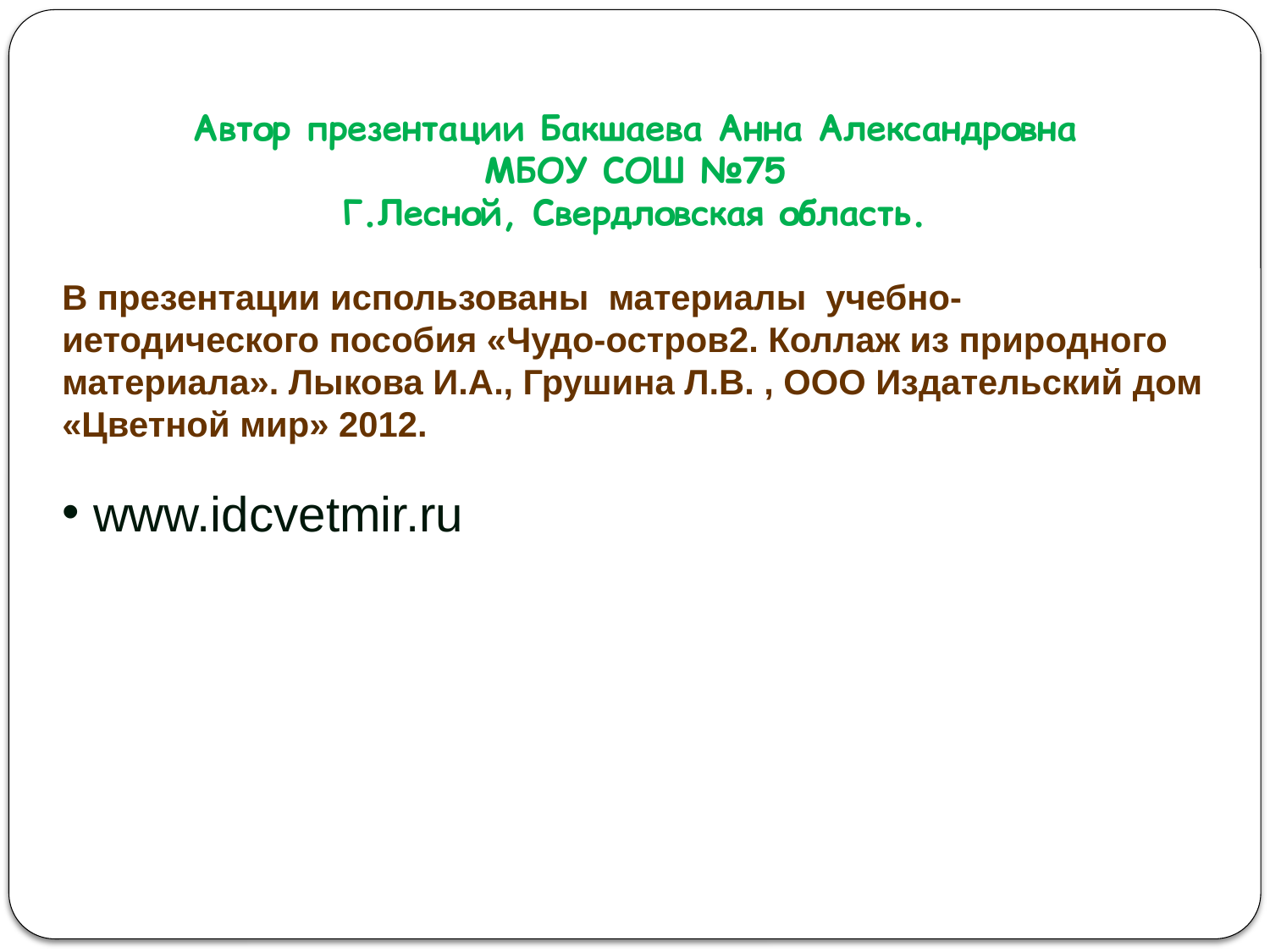

Автор презентации Бакшаева Анна Александровна
МБОУ СОШ №75
Г.Лесной, Свердловская область.

В презентации использованы  материалы  учебно-иетодического пособия «Чудо-остров2. Коллаж из природного материала». Лыкова И.А., Грушина Л.В. , ООО Издательский дом «Цветной мир» 2012.

 www.idcvetmir.ru